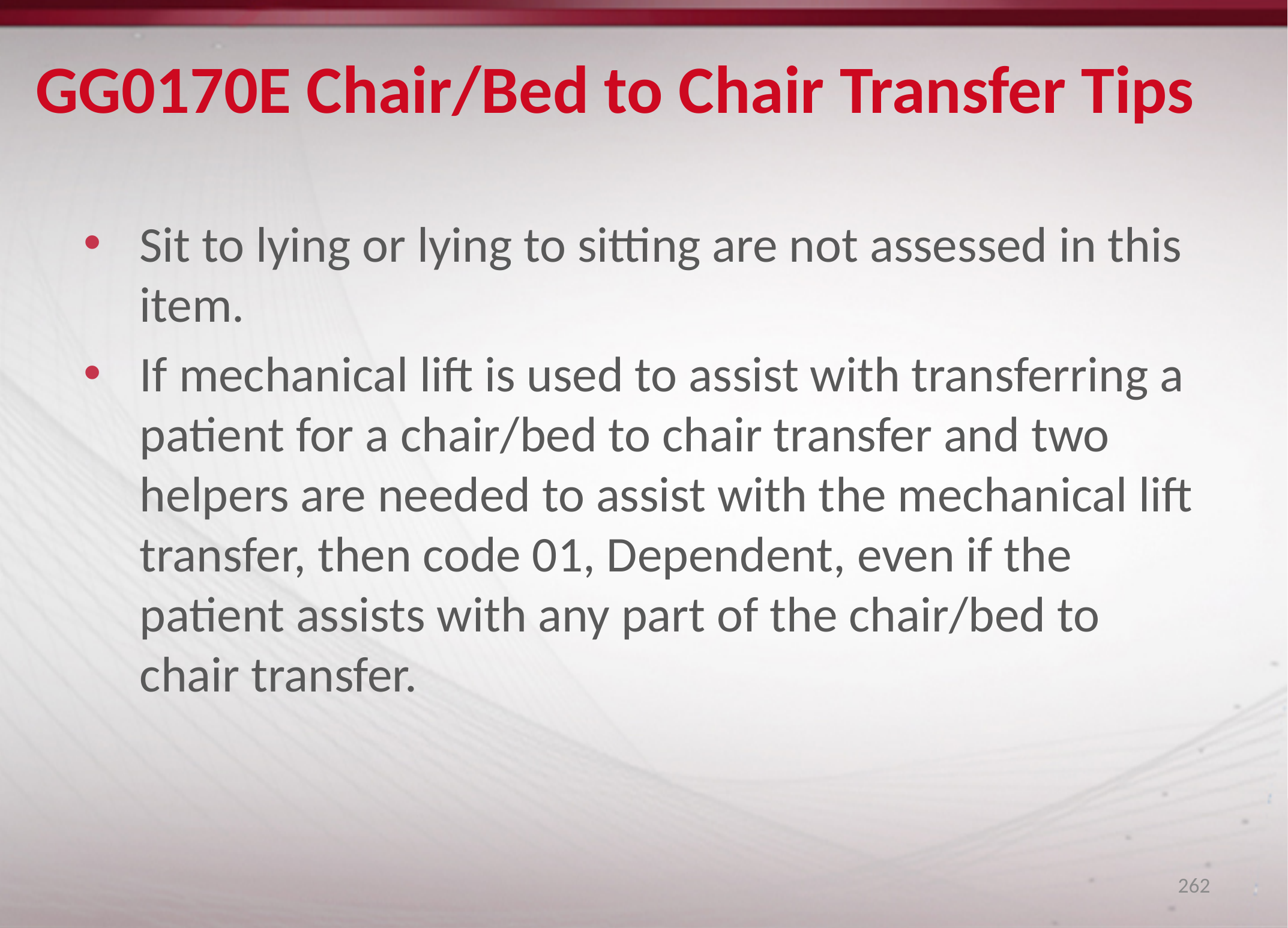

# GG0170E Chair/Bed to Chair Transfer Tips
Sit to lying or lying to sitting are not assessed in this item.
If mechanical lift is used to assist with transferring a patient for a chair/bed to chair transfer and two helpers are needed to assist with the mechanical lift transfer, then code 01, Dependent, even if the patient assists with any part of the chair/bed to chair transfer.

262